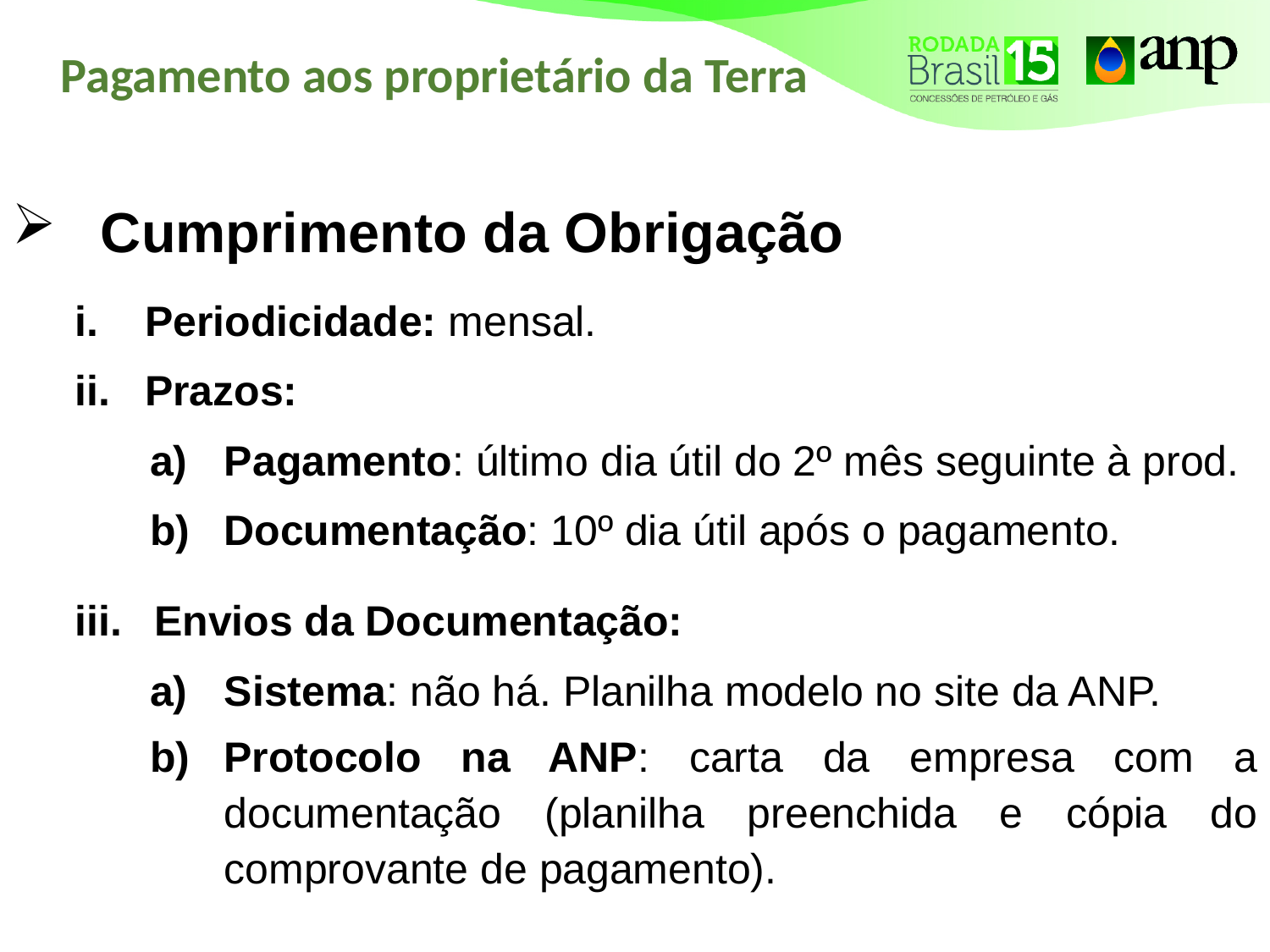

# Pagamento aos proprietário da Terra
Cumprimento da Obrigação
Periodicidade: mensal.
Prazos:
Pagamento: último dia útil do 2º mês seguinte à prod.
Documentação: 10º dia útil após o pagamento.
Envios da Documentação:
Sistema: não há. Planilha modelo no site da ANP.
Protocolo na ANP: carta da empresa com a documentação (planilha preenchida e cópia do comprovante de pagamento).